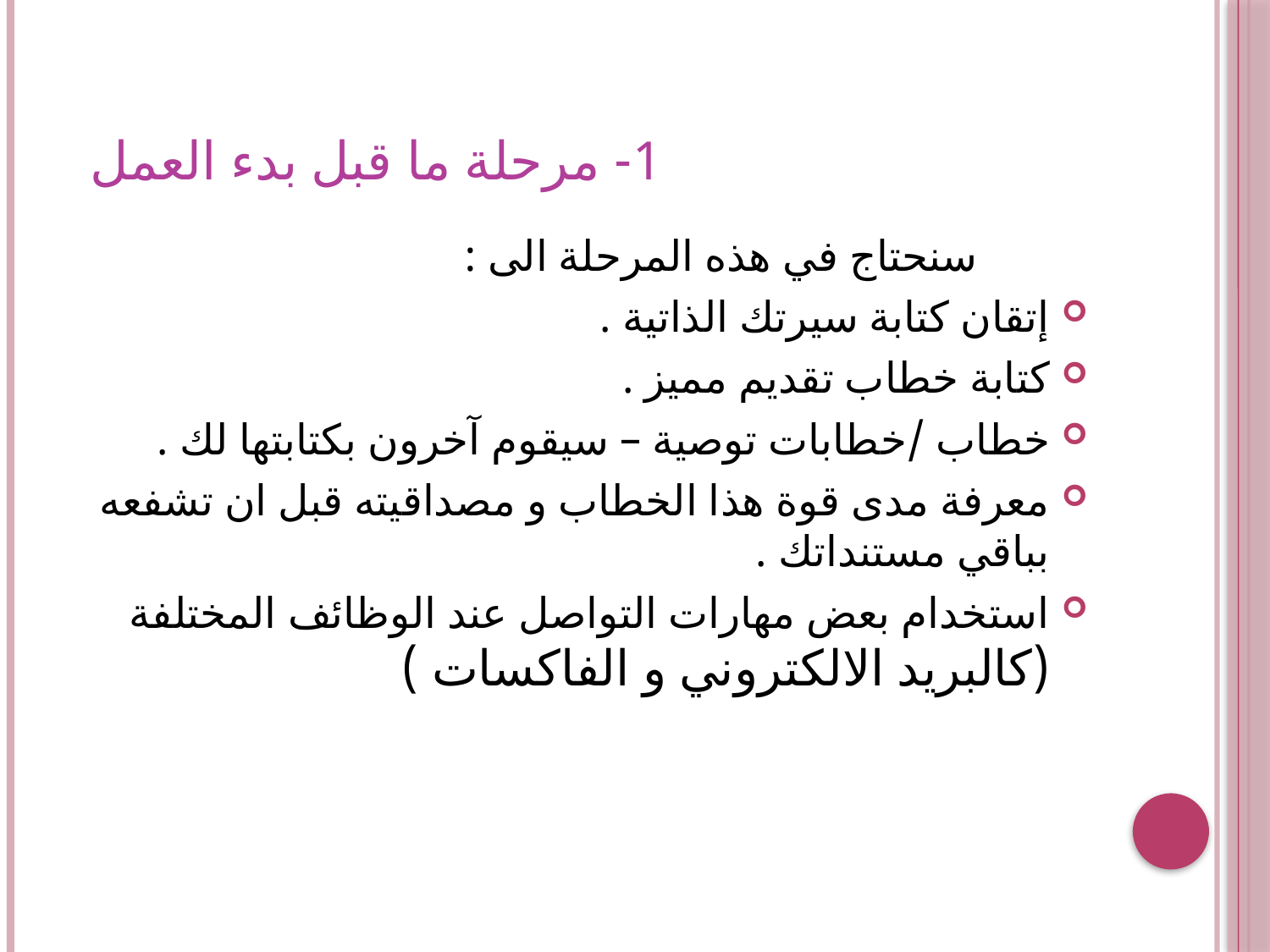

# 1- مرحلة ما قبل بدء العمل
          سنحتاج في هذه المرحلة الى :
إتقان كتابة سيرتك الذاتية .
كتابة خطاب تقديم مميز .
خطاب /خطابات توصية – سيقوم آخرون بكتابتها لك .
معرفة مدى قوة هذا الخطاب و مصداقيته قبل ان تشفعه بباقي مستنداتك .
استخدام بعض مهارات التواصل عند الوظائف المختلفة (كالبريد الالكتروني و الفاكسات )